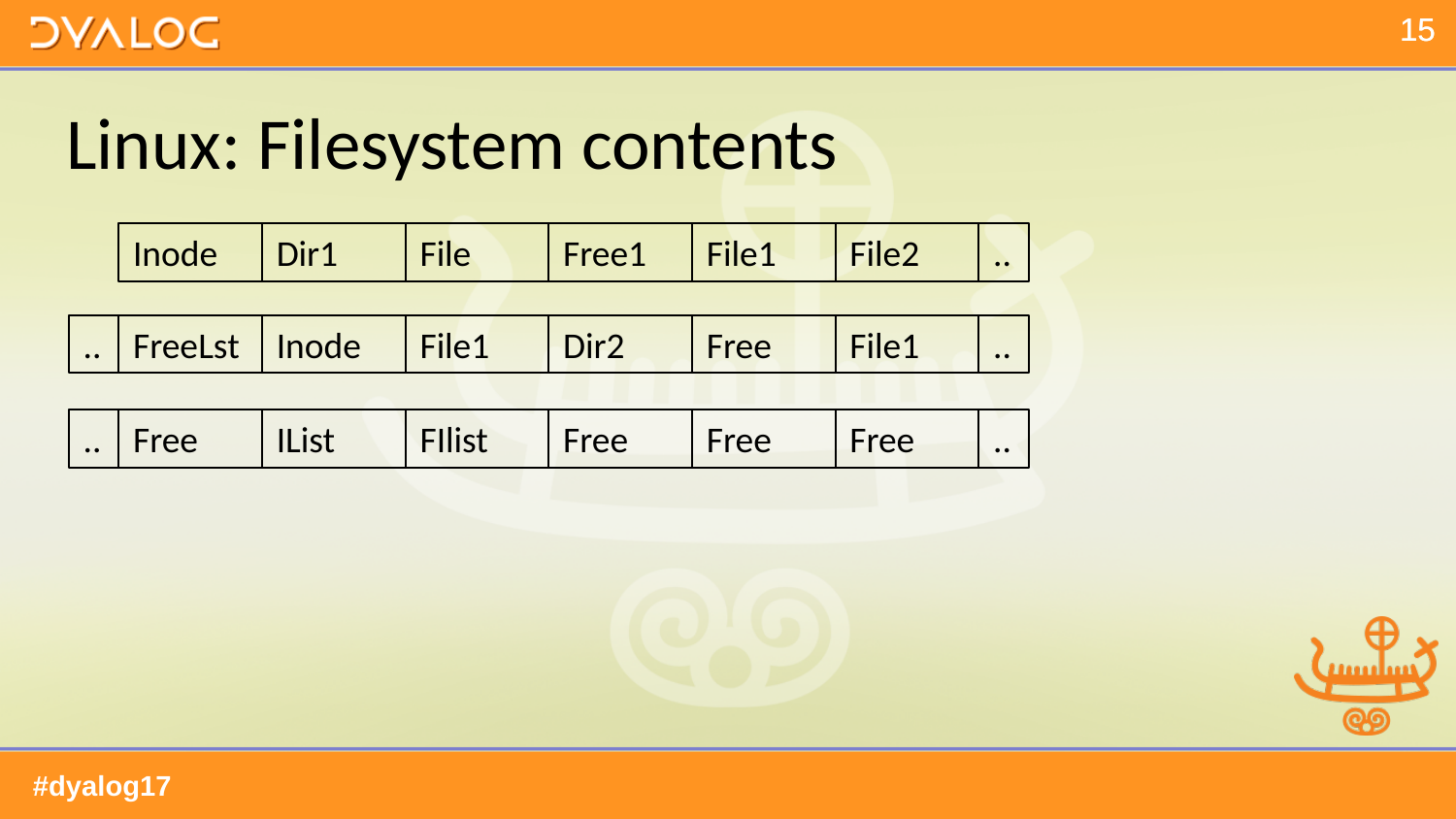

# Linux: Filesystem contents

Inode
Dir1
File
Free1
File1
File2
..
..
FreeLst
Inode
File1
Dir2
Free
File1
..
..
Free
IList
FIlist
Free
Free
Free
..